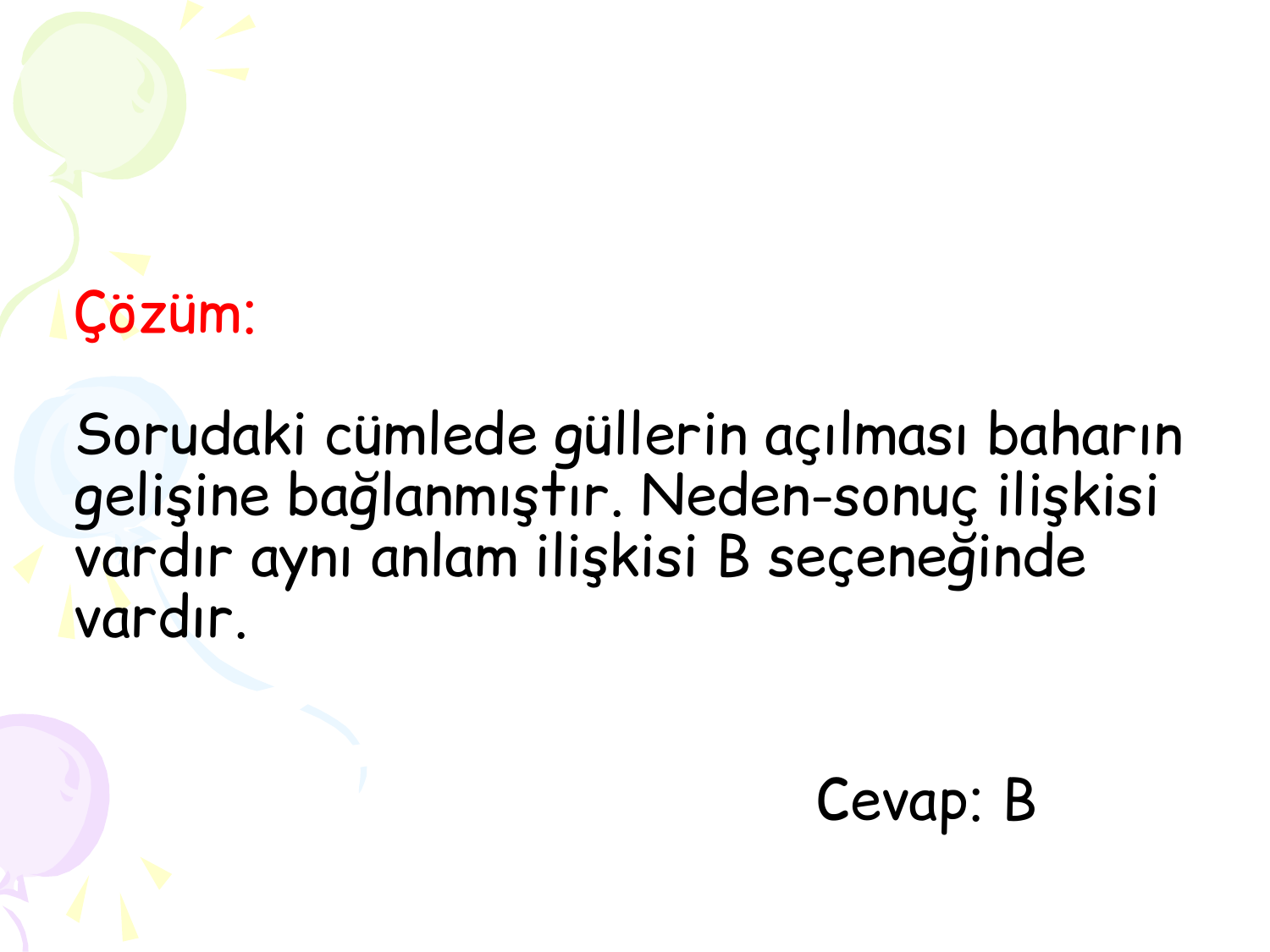

# Çözüm: Sorudaki cümlede güllerin açılması baharın gelişine bağlanmıştır. Neden-sonuç ilişkisi vardır aynı anlam ilişkisi B seçeneğinde vardır. Cevap: B